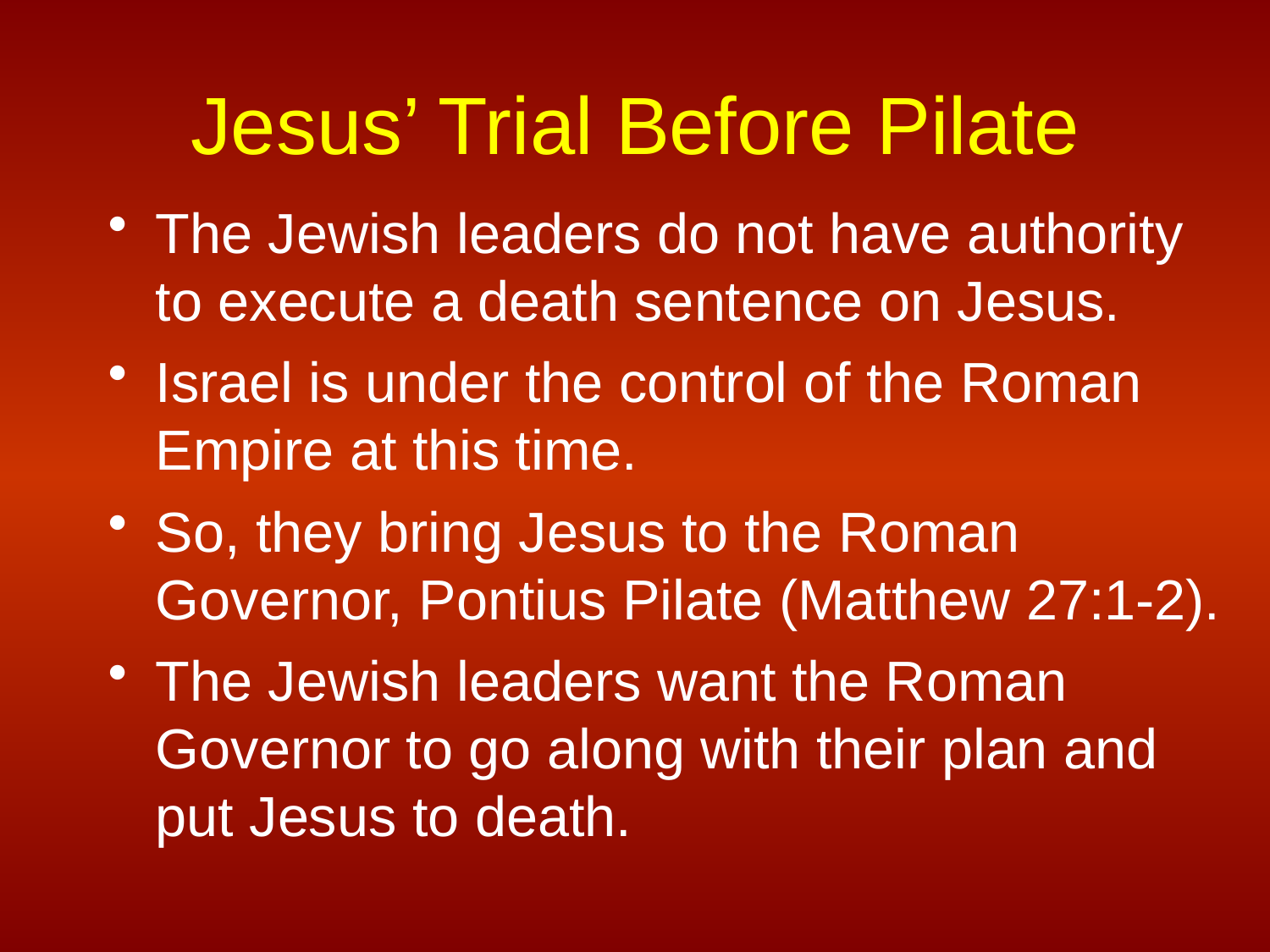

# Jesus’ Trial Before Pilate
The Jewish leaders do not have authority to execute a death sentence on Jesus.
Israel is under the control of the Roman Empire at this time.
So, they bring Jesus to the Roman Governor, Pontius Pilate (Matthew 27:1-2).
The Jewish leaders want the Roman Governor to go along with their plan and put Jesus to death.